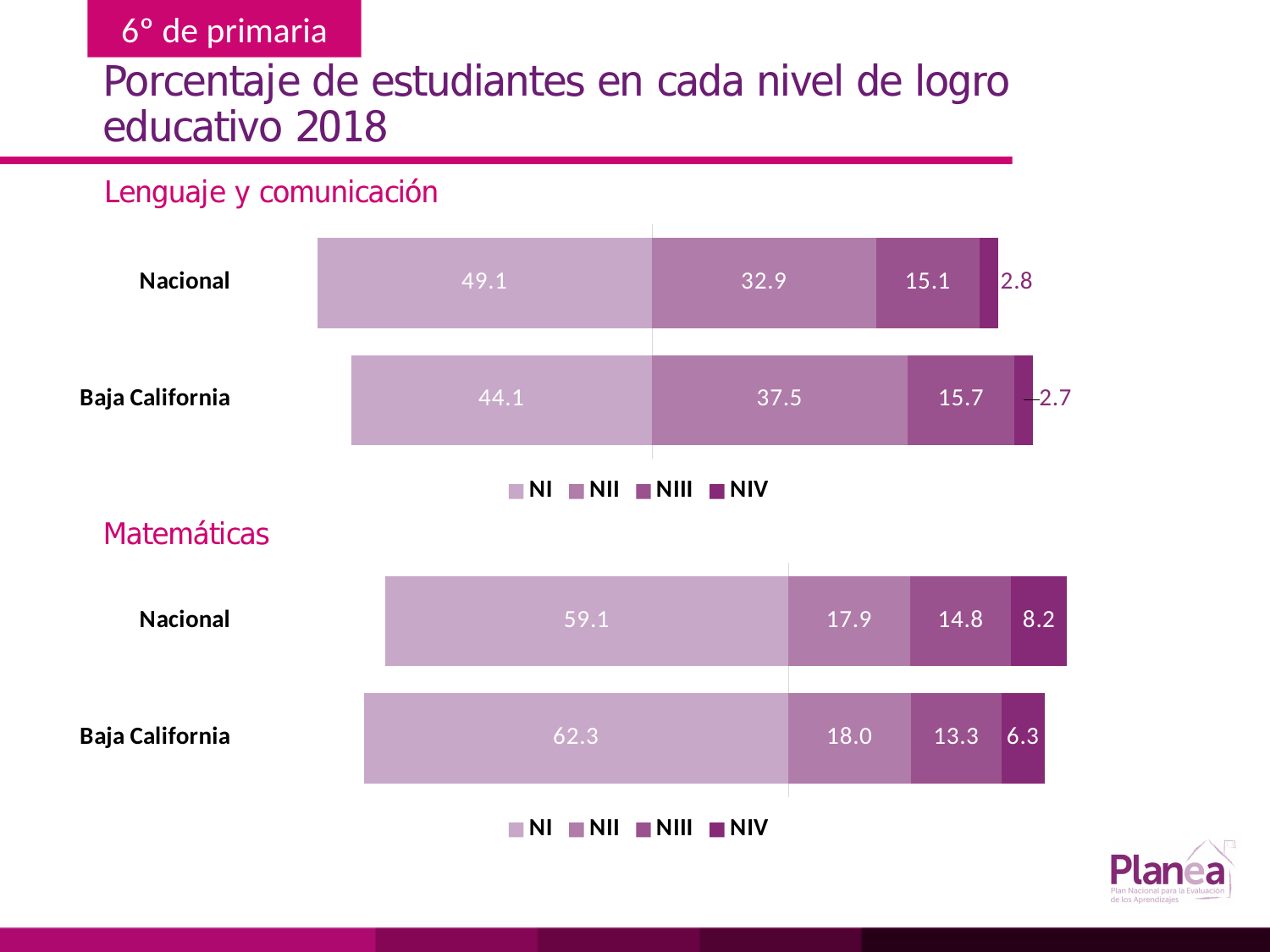

# Porcentaje de estudiantes en cada nivel de logro educativo 2018

Lenguaje y comunicación

### Chart

| Category |  |  |  |  |
|---|---|---|---|---|
| Baja California | -44.1 | 37.5 | 15.7 | 2.7 |
| Nacional | -49.1 | 32.9 | 15.1 | 2.8 |
Matemáticas

### Chart

| Category |  |  |  |  |
|---|---|---|---|---|
| Baja California | -62.3 | 18.0 | 13.3 | 6.3 |
| Nacional | -59.1 | 17.9 | 14.8 | 8.2 |